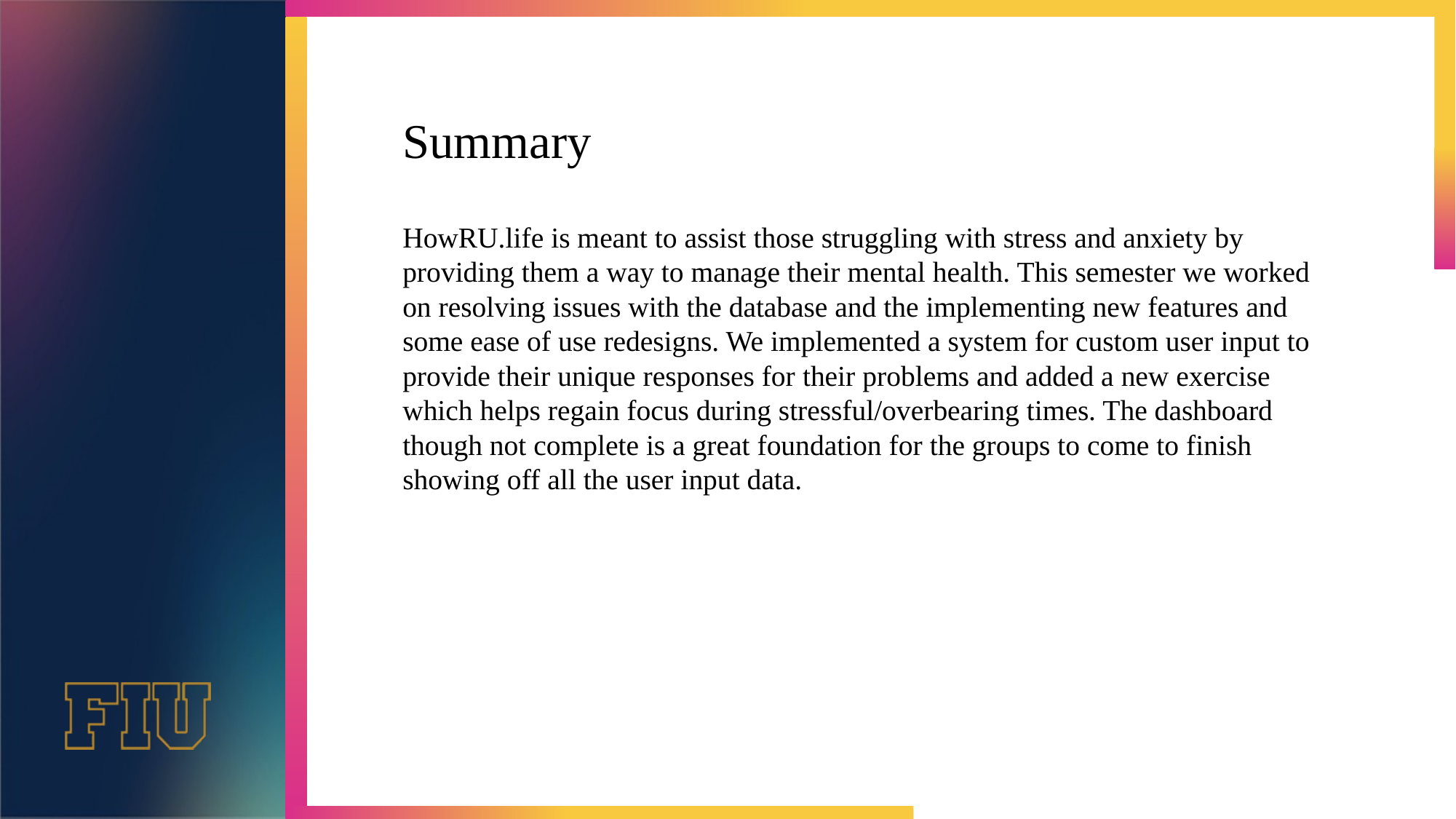

# Summary
HowRU.life is meant to assist those struggling with stress and anxiety by providing them a way to manage their mental health. This semester we worked on resolving issues with the database and the implementing new features and some ease of use redesigns. We implemented a system for custom user input to provide their unique responses for their problems and added a new exercise which helps regain focus during stressful/overbearing times. The dashboard though not complete is a great foundation for the groups to come to finish showing off all the user input data.